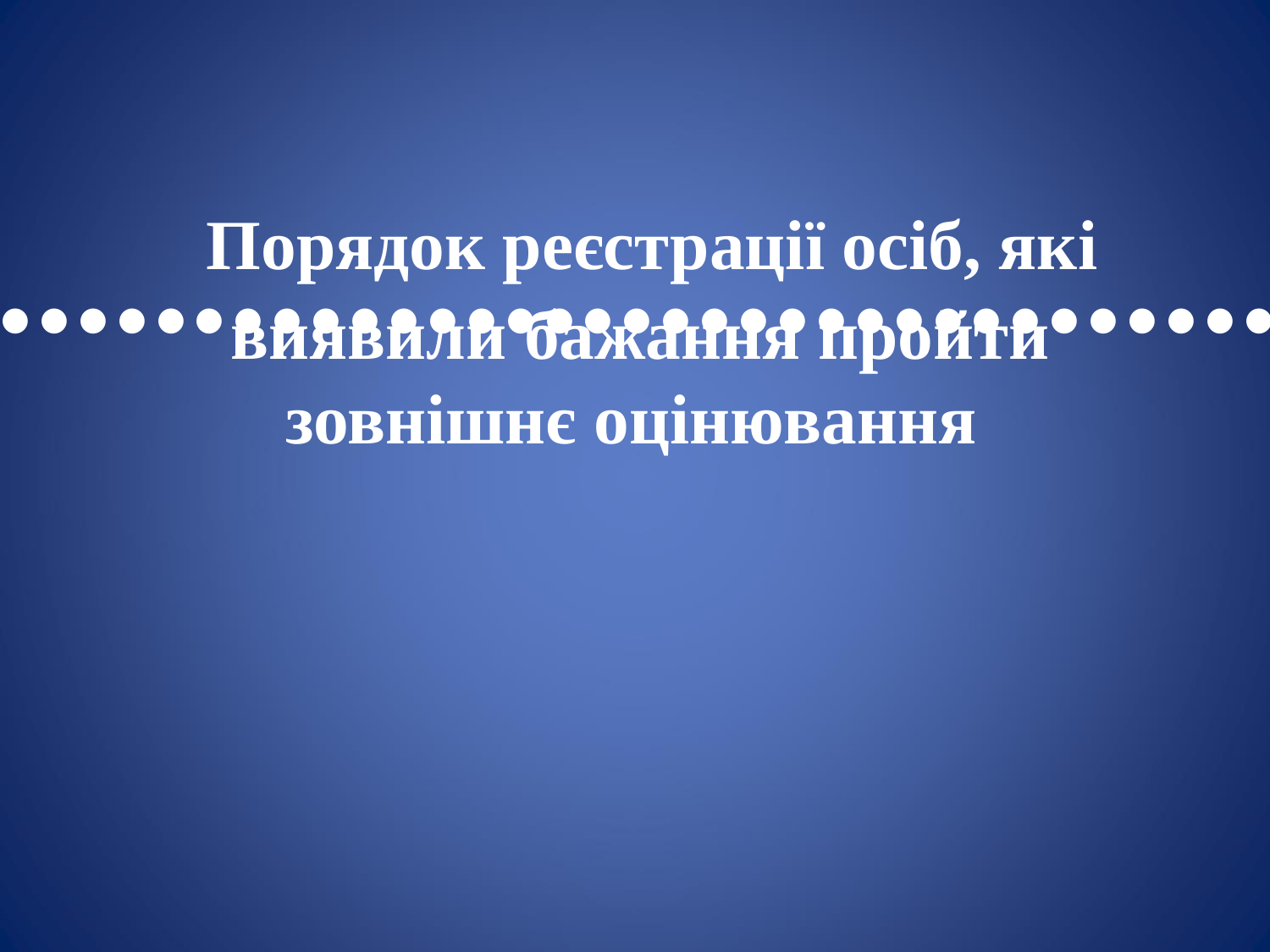

Порядок реєстрації осіб, які виявили бажання пройти зовнішнє оцінювання
••••••••••••••••••••••••••••••••••